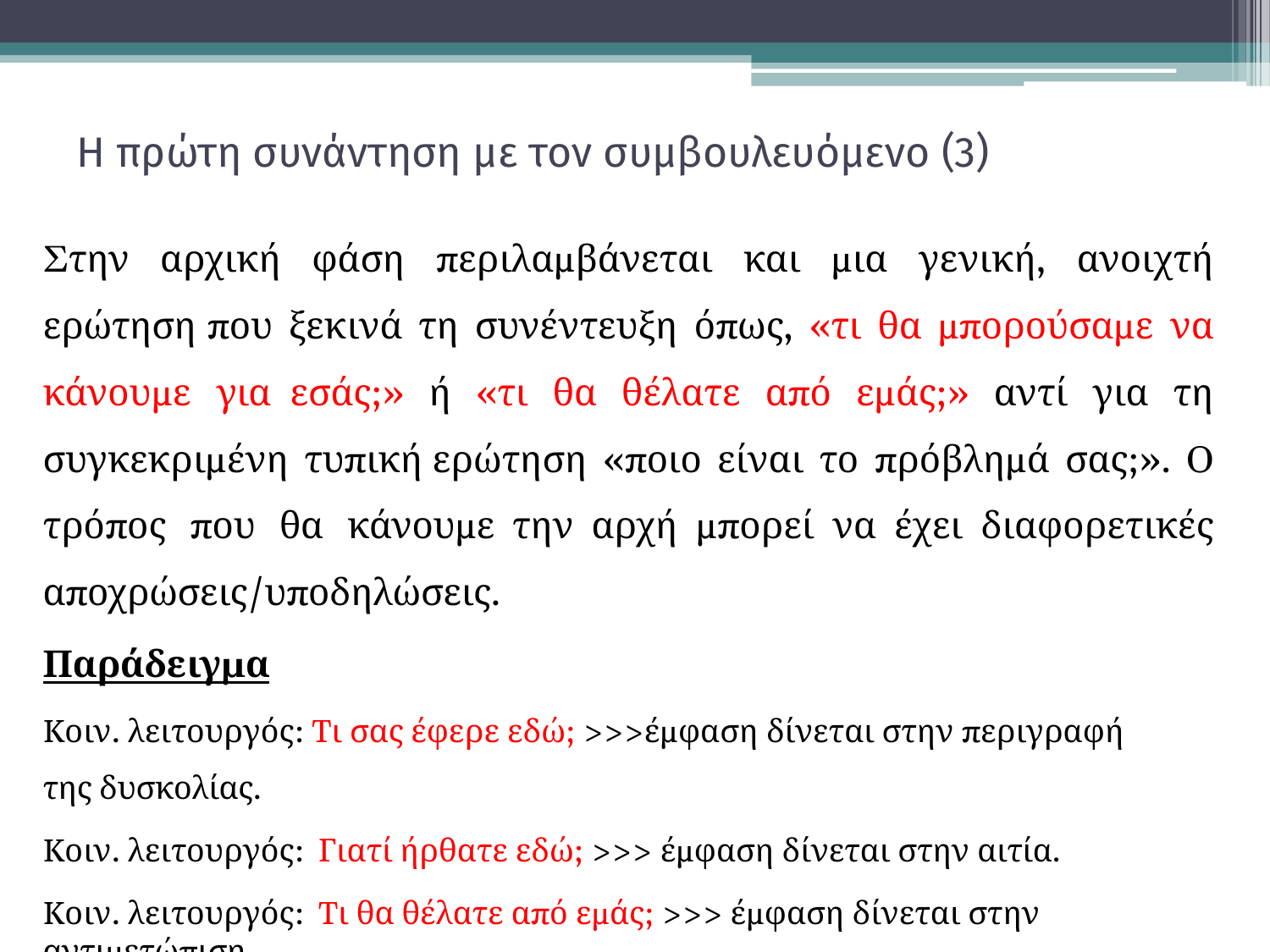

# Η πρώτη συνάντηση με τον συμβουλευόμενο (3)
Στην αρχική φάση περιλαμβάνεται και μια γενική, ανοιχτή ερώτηση που ξεκινά τη συνέντευξη όπως, «τι θα μπορούσαμε να κάνουμε για εσάς;» ή «τι θα θέλατε από εμάς;» αντί για τη συγκεκριμένη τυπική ερώτηση «ποιο είναι το πρόβλημά σας;». Ο τρόπος που θα κάνουμε την αρχή μπορεί να έχει διαφορετικές αποχρώσεις/υποδηλώσεις.
Παράδειγμα
Κοιν. λειτουργός: Τι σας έφερε εδώ; >>>έμφαση δίνεται στην περιγραφή της δυσκολίας.
Κοιν. λειτουργός: Γιατί ήρθατε εδώ; >>> έμφαση δίνεται στην αιτία.
Κοιν. λειτουργός: Τι θα θέλατε από εμάς; >>> έμφαση δίνεται στην αντιμετώπιση.
(Δημοπούλου-Λαγωνίκα, 2011)